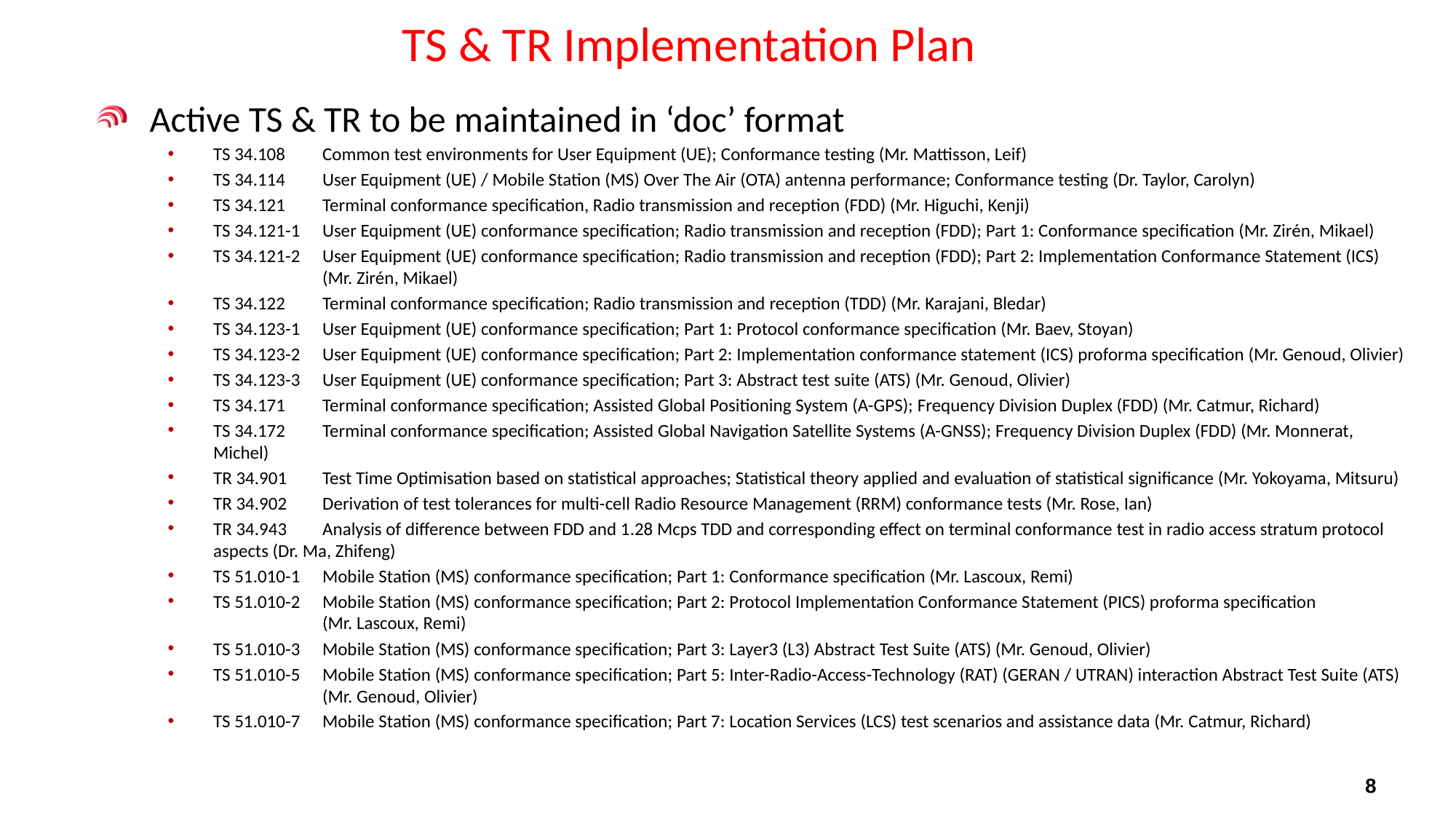

# TS & TR Implementation Plan
Active TS & TR to be maintained in ‘doc’ format
TS 34.108	Common test environments for User Equipment (UE); Conformance testing (Mr. Mattisson, Leif)
TS 34.114	User Equipment (UE) / Mobile Station (MS) Over The Air (OTA) antenna performance; Conformance testing (Dr. Taylor, Carolyn)
TS 34.121	Terminal conformance specification, Radio transmission and reception (FDD) (Mr. Higuchi, Kenji)
TS 34.121-1	User Equipment (UE) conformance specification; Radio transmission and reception (FDD); Part 1: Conformance specification (Mr. Zirén, Mikael)
TS 34.121-2	User Equipment (UE) conformance specification; Radio transmission and reception (FDD); Part 2: Implementation Conformance Statement (ICS)	(Mr. Zirén, Mikael)
TS 34.122	Terminal conformance specification; Radio transmission and reception (TDD) (Mr. Karajani, Bledar)
TS 34.123-1	User Equipment (UE) conformance specification; Part 1: Protocol conformance specification (Mr. Baev, Stoyan)
TS 34.123-2	User Equipment (UE) conformance specification; Part 2: Implementation conformance statement (ICS) proforma specification (Mr. Genoud, Olivier)
TS 34.123-3	User Equipment (UE) conformance specification; Part 3: Abstract test suite (ATS) (Mr. Genoud, Olivier)
TS 34.171	Terminal conformance specification; Assisted Global Positioning System (A-GPS); Frequency Division Duplex (FDD) (Mr. Catmur, Richard)
TS 34.172	Terminal conformance specification; Assisted Global Navigation Satellite Systems (A-GNSS); Frequency Division Duplex (FDD) (Mr. Monnerat, Michel)
TR 34.901	Test Time Optimisation based on statistical approaches; Statistical theory applied and evaluation of statistical significance (Mr. Yokoyama, Mitsuru)
TR 34.902	Derivation of test tolerances for multi-cell Radio Resource Management (RRM) conformance tests (Mr. Rose, Ian)
TR 34.943	Analysis of difference between FDD and 1.28 Mcps TDD and corresponding effect on terminal conformance test in radio access stratum protocol aspects (Dr. Ma, Zhifeng)
TS 51.010-1	Mobile Station (MS) conformance specification; Part 1: Conformance specification (Mr. Lascoux, Remi)
TS 51.010-2	Mobile Station (MS) conformance specification; Part 2: Protocol Implementation Conformance Statement (PICS) proforma specification	(Mr. Lascoux, Remi)
TS 51.010-3	Mobile Station (MS) conformance specification; Part 3: Layer3 (L3) Abstract Test Suite (ATS) (Mr. Genoud, Olivier)
TS 51.010-5	Mobile Station (MS) conformance specification; Part 5: Inter-Radio-Access-Technology (RAT) (GERAN / UTRAN) interaction Abstract Test Suite (ATS)	(Mr. Genoud, Olivier)
TS 51.010-7	Mobile Station (MS) conformance specification; Part 7: Location Services (LCS) test scenarios and assistance data (Mr. Catmur, Richard)